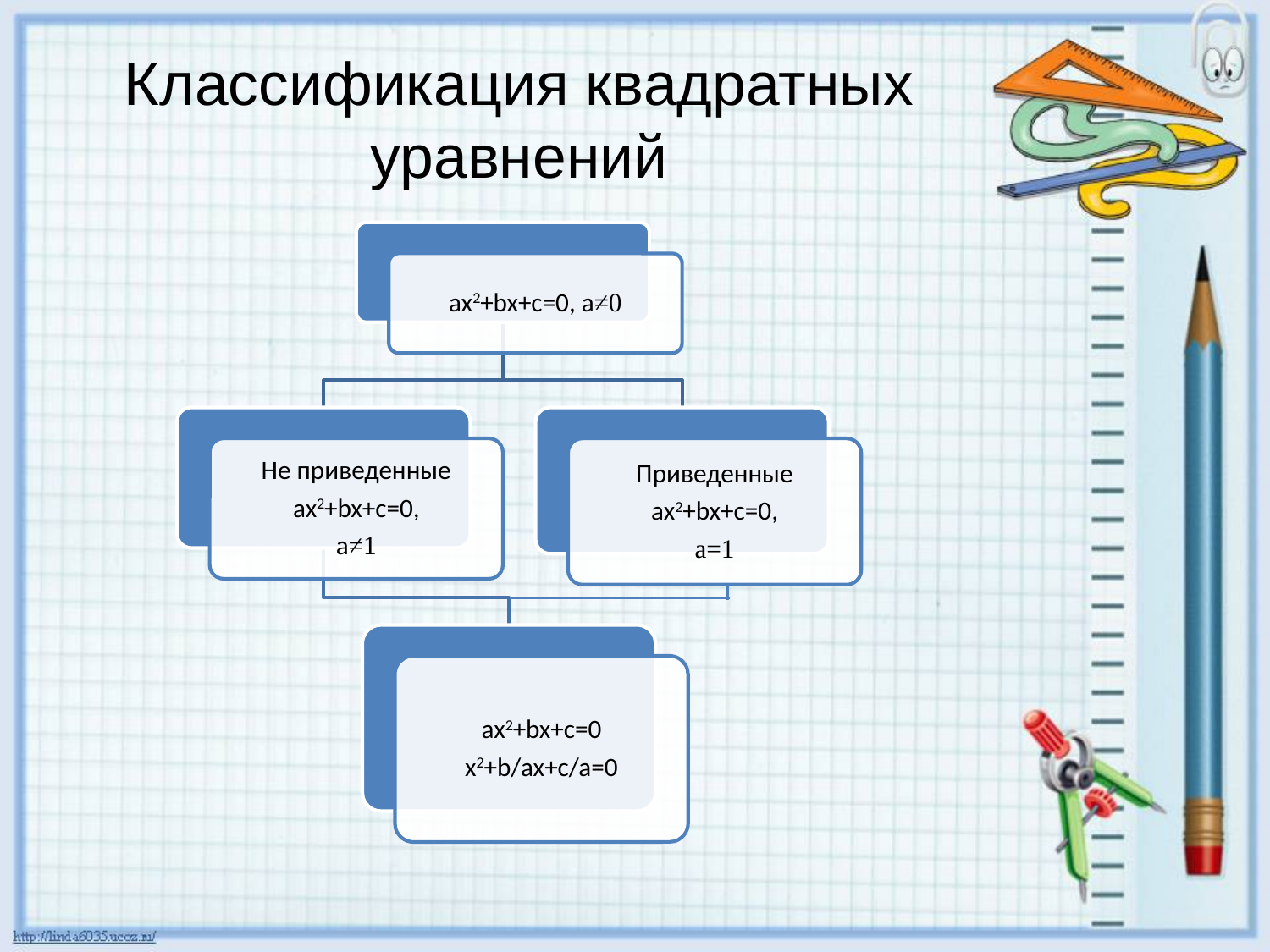

# Классификация квадратных уравнений
ax2+bx+c=0, a≠0
Не приведенные
ax2+bx+c=0,
a≠1
ax2+bx+c=0
x2+b/ax+c/a=0
Приведенные
ax2+bx+c=0,
a=1